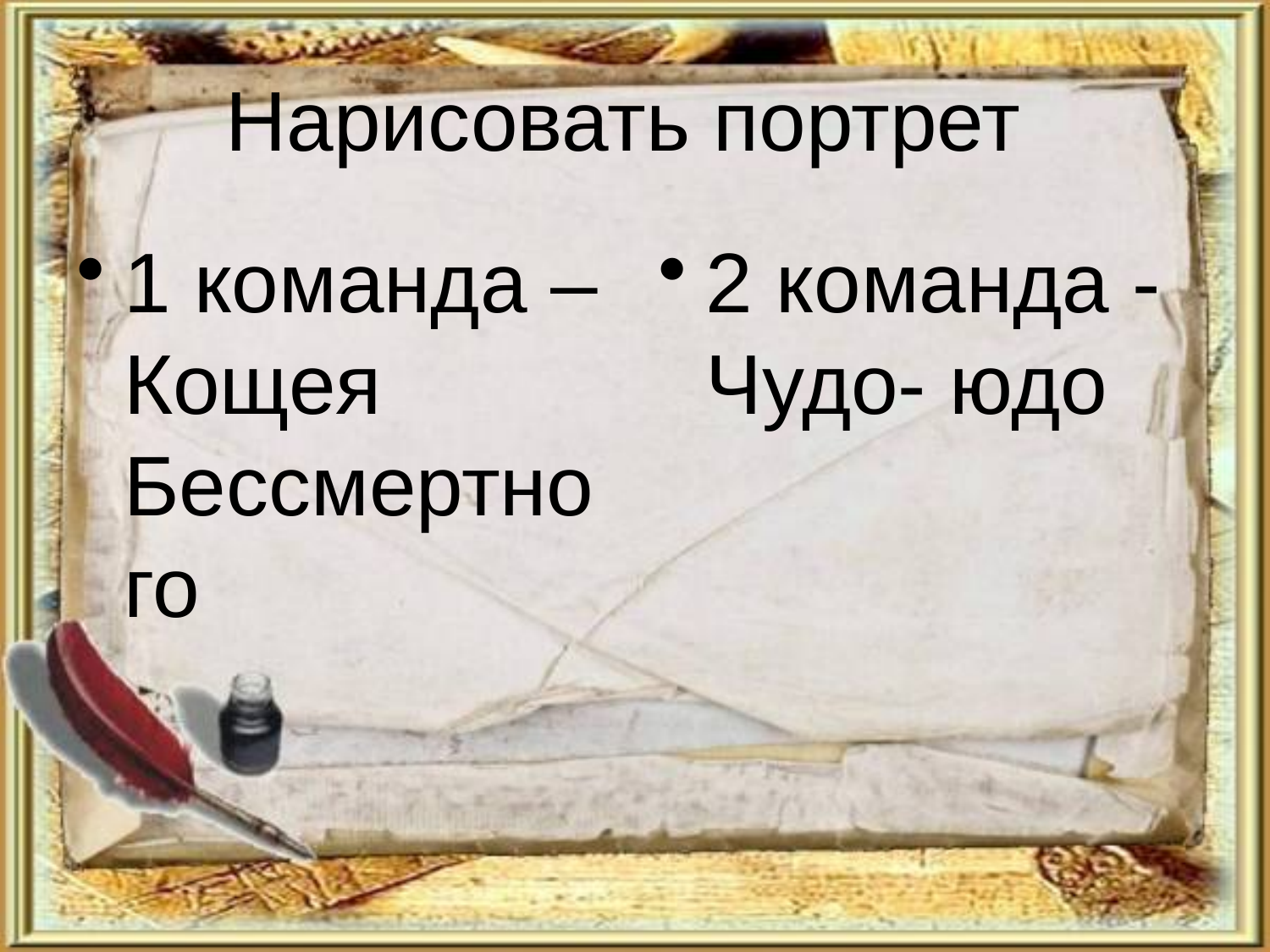

# Нарисовать портрет
1 команда – Кощея Бессмертного

2 команда -  Чудо- юдо